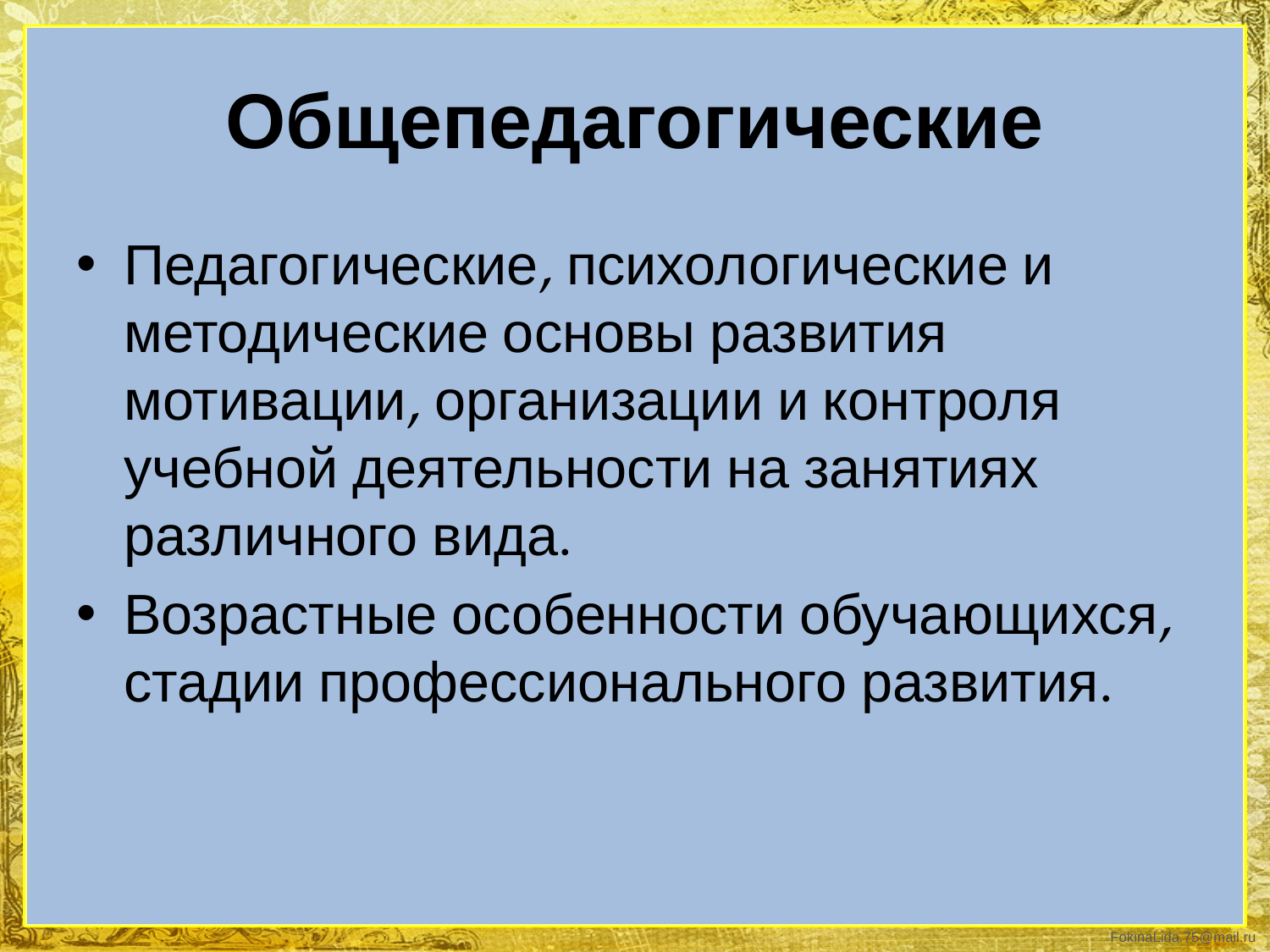

# Общепедагогические
Педагогические, психологические и методические основы развития мотивации, организации и контроля учебной деятельности на занятиях различного вида.
Возрастные особенности обучающихся, стадии профессионального развития.